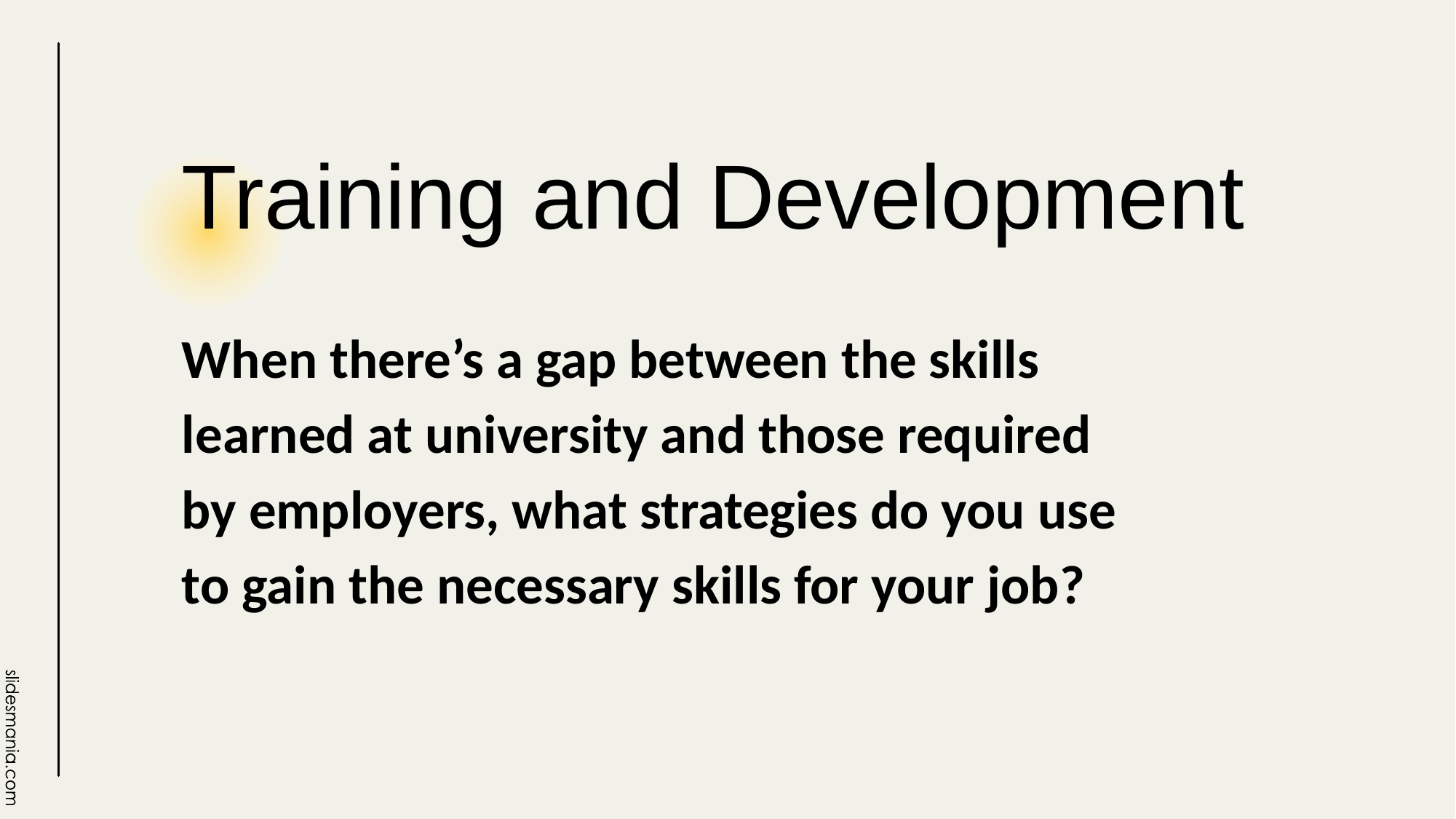

# Training and Development

When there’s a gap between the skills learned at university and those required by employers, what strategies do you use to gain the necessary skills for your job?